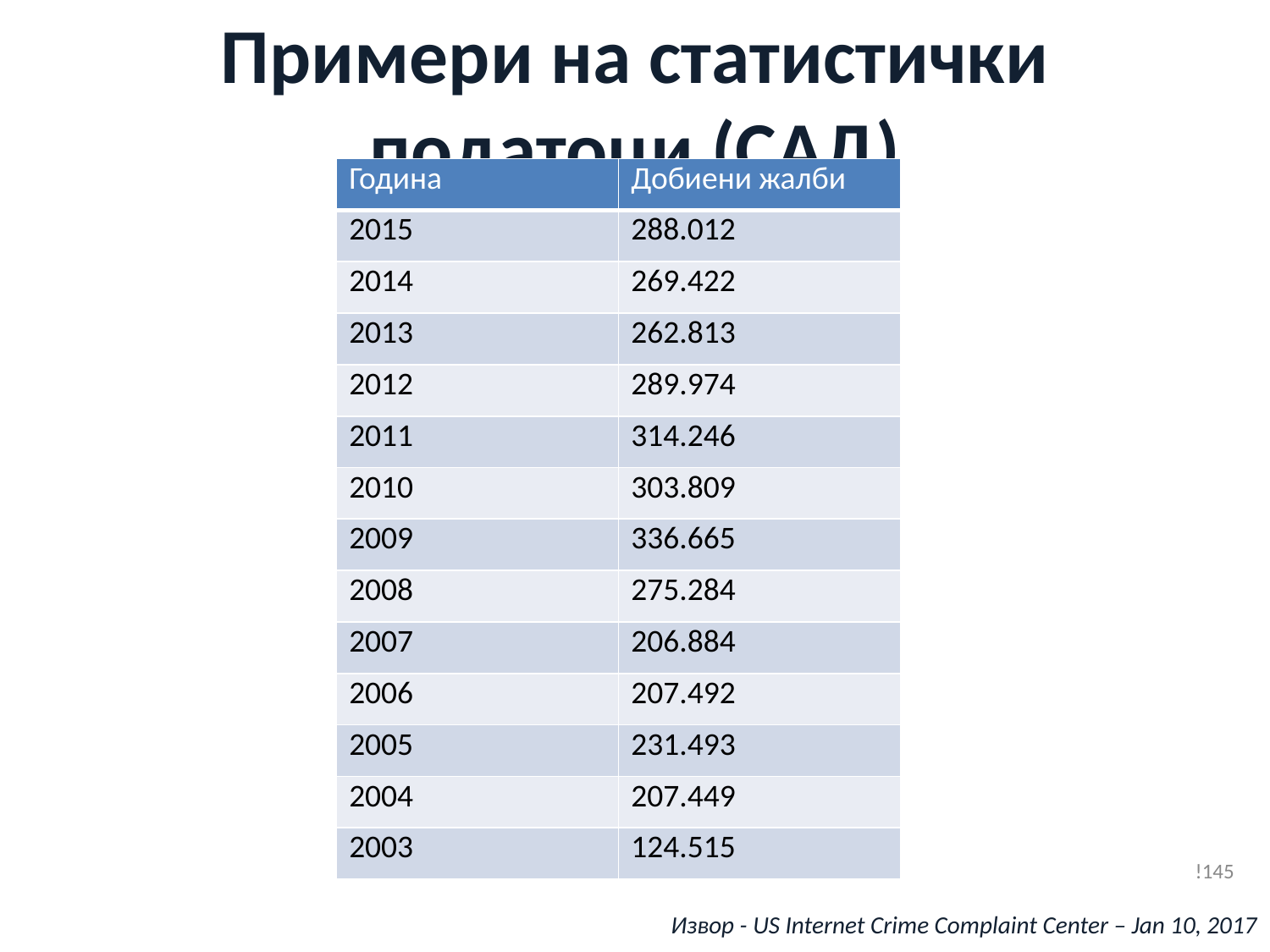

# Примери на статистички податоци (САД)
| Година | Добиени жалби |
| --- | --- |
| 2015 | 288.012 |
| 2014 | 269.422 |
| 2013 | 262.813 |
| 2012 | 289.974 |
| 2011 | 314.246 |
| 2010 | 303.809 |
| 2009 | 336.665 |
| 2008 | 275.284 |
| 2007 | 206.884 |
| 2006 | 207.492 |
| 2005 | 231.493 |
| 2004 | 207.449 |
| 2003 | 124.515 |
!145
Извор - US Internet Crime Complaint Center – Jan 10, 2017